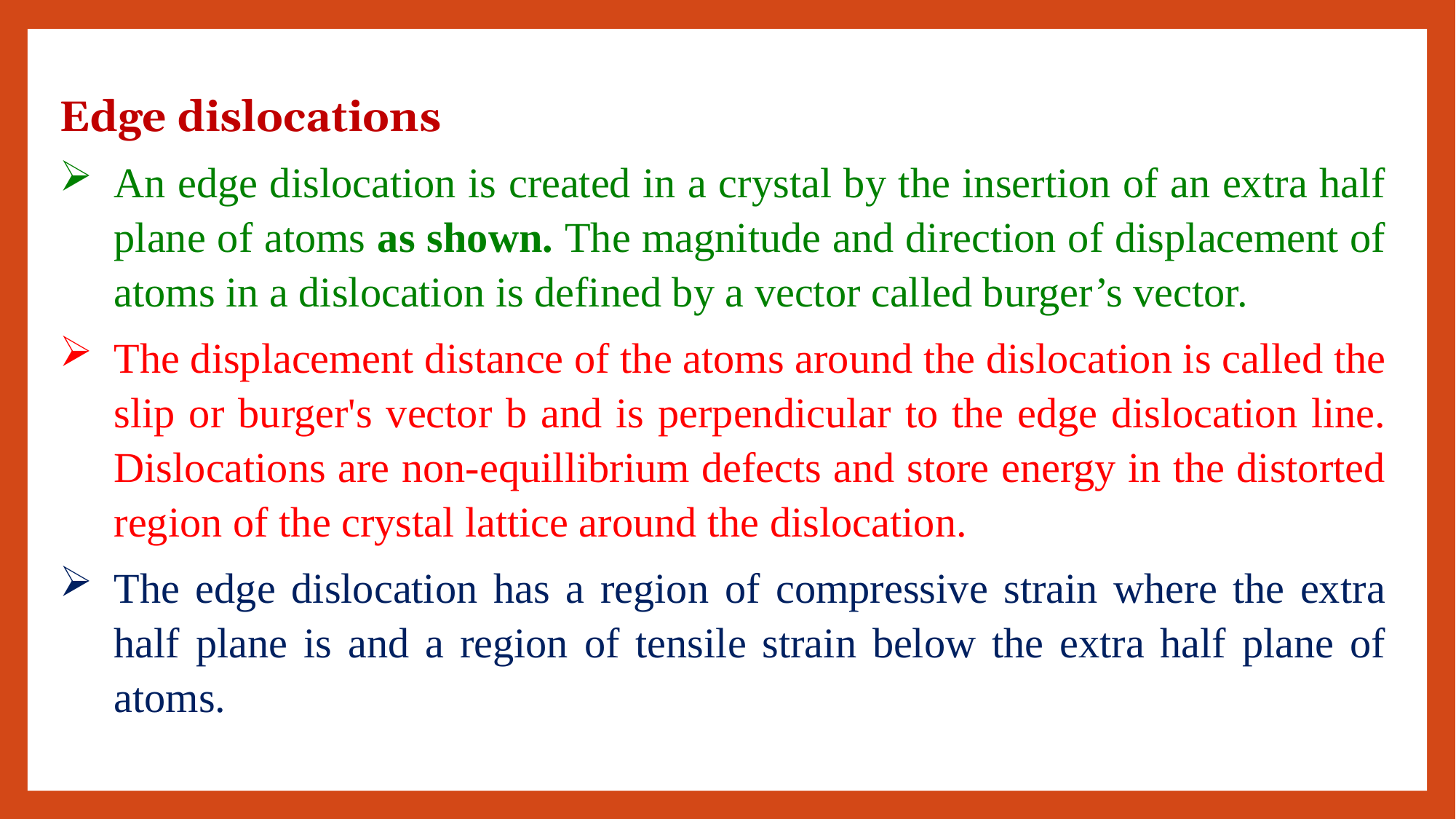

Edge dislocations
An edge dislocation is created in a crystal by the insertion of an extra half plane of atoms as shown. The magnitude and direction of displacement of atoms in a dislocation is defined by a vector called burger’s vector.
The displacement distance of the atoms around the dislocation is called the slip or burger's vector b and is perpendicular to the edge dislocation line. Dislocations are non-equillibrium defects and store energy in the distorted region of the crystal lattice around the dislocation.
The edge dislocation has a region of compressive strain where the extra half plane is and a region of tensile strain below the extra half plane of atoms.